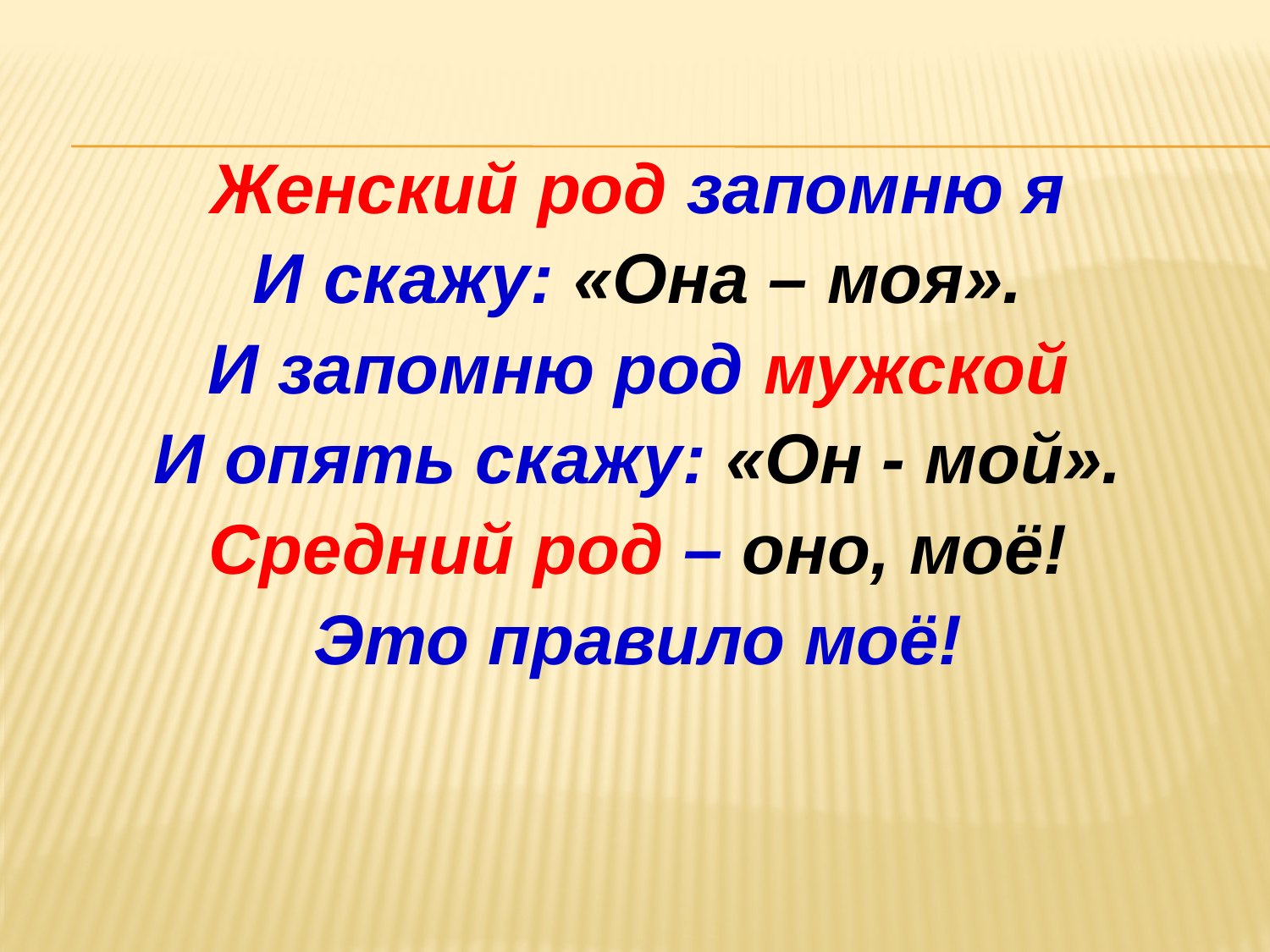

Женский род запомню я
И скажу: «Она – моя».
И запомню род мужской
И опять скажу: «Он - мой».
Средний род – оно, моё!
Это правило моё!